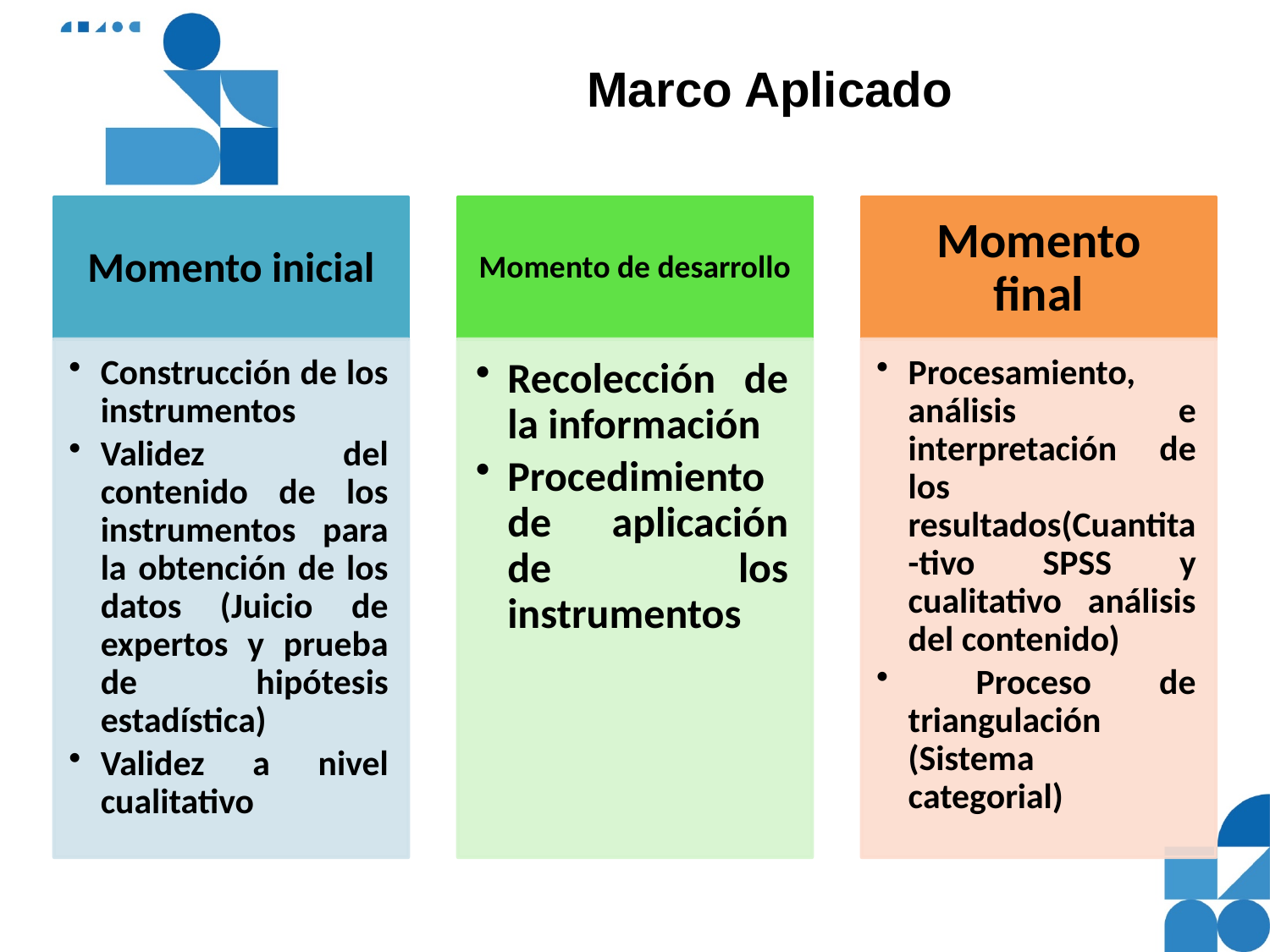

# Marco Aplicado
Momento inicial
Construcción de los instrumentos
Validez del contenido de los instrumentos para la obtención de los datos (Juicio de expertos y prueba de hipótesis estadística)
Validez a nivel cualitativo
Momento de desarrollo
Recolección de la información
Procedimiento de aplicación de los instrumentos
Momento final
Procesamiento, análisis e interpretación de los resultados(Cuantita-tivo SPSS y cualitativo análisis del contenido)
 Proceso de triangulación (Sistema categorial)